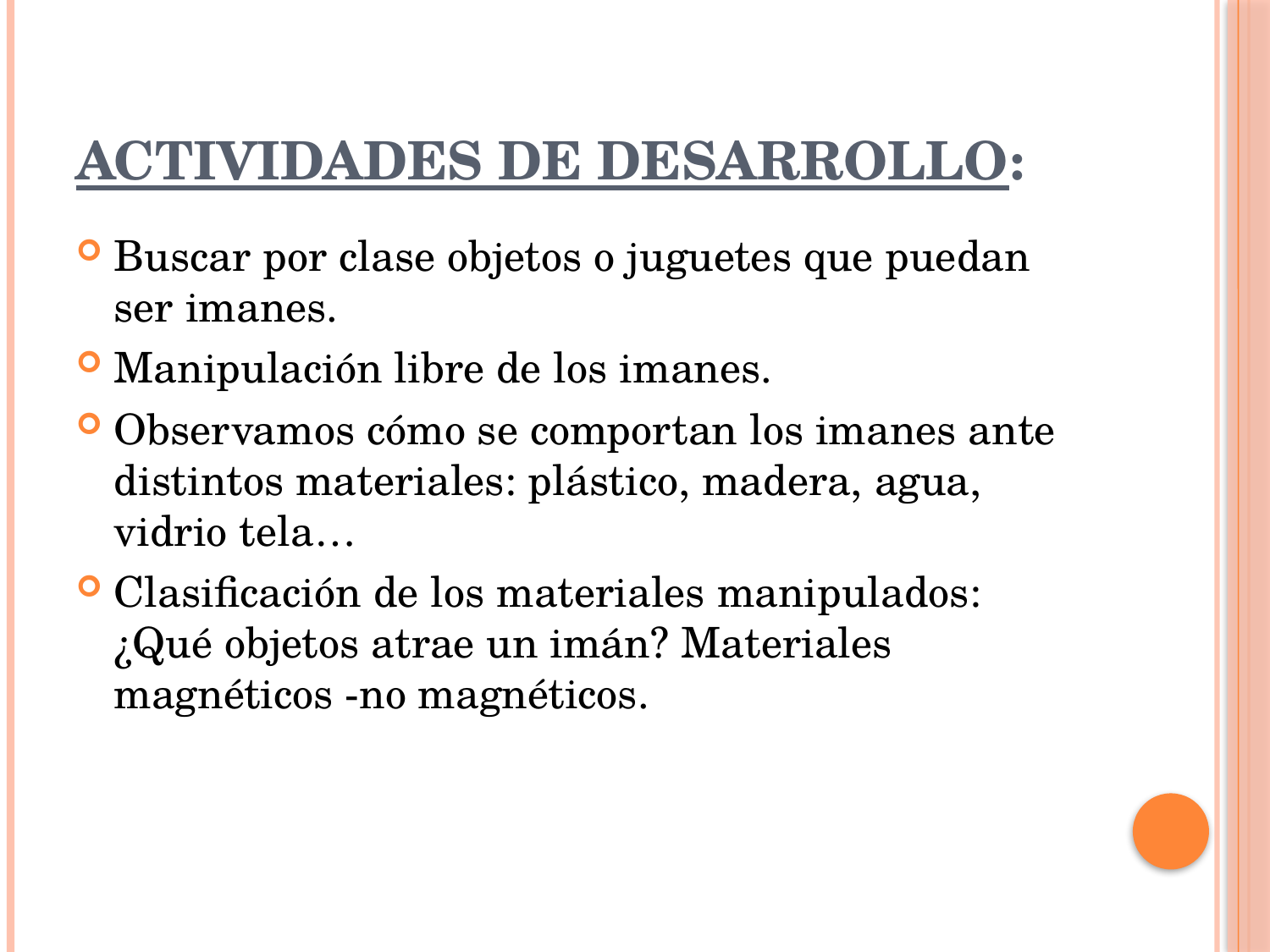

# ACTIVIDADES DE DESARROLLO:
Buscar por clase objetos o juguetes que puedan ser imanes.
Manipulación libre de los imanes.
Observamos cómo se comportan los imanes ante distintos materiales: plástico, madera, agua, vidrio tela…
Clasificación de los materiales manipulados: ¿Qué objetos atrae un imán? Materiales magnéticos -no magnéticos.